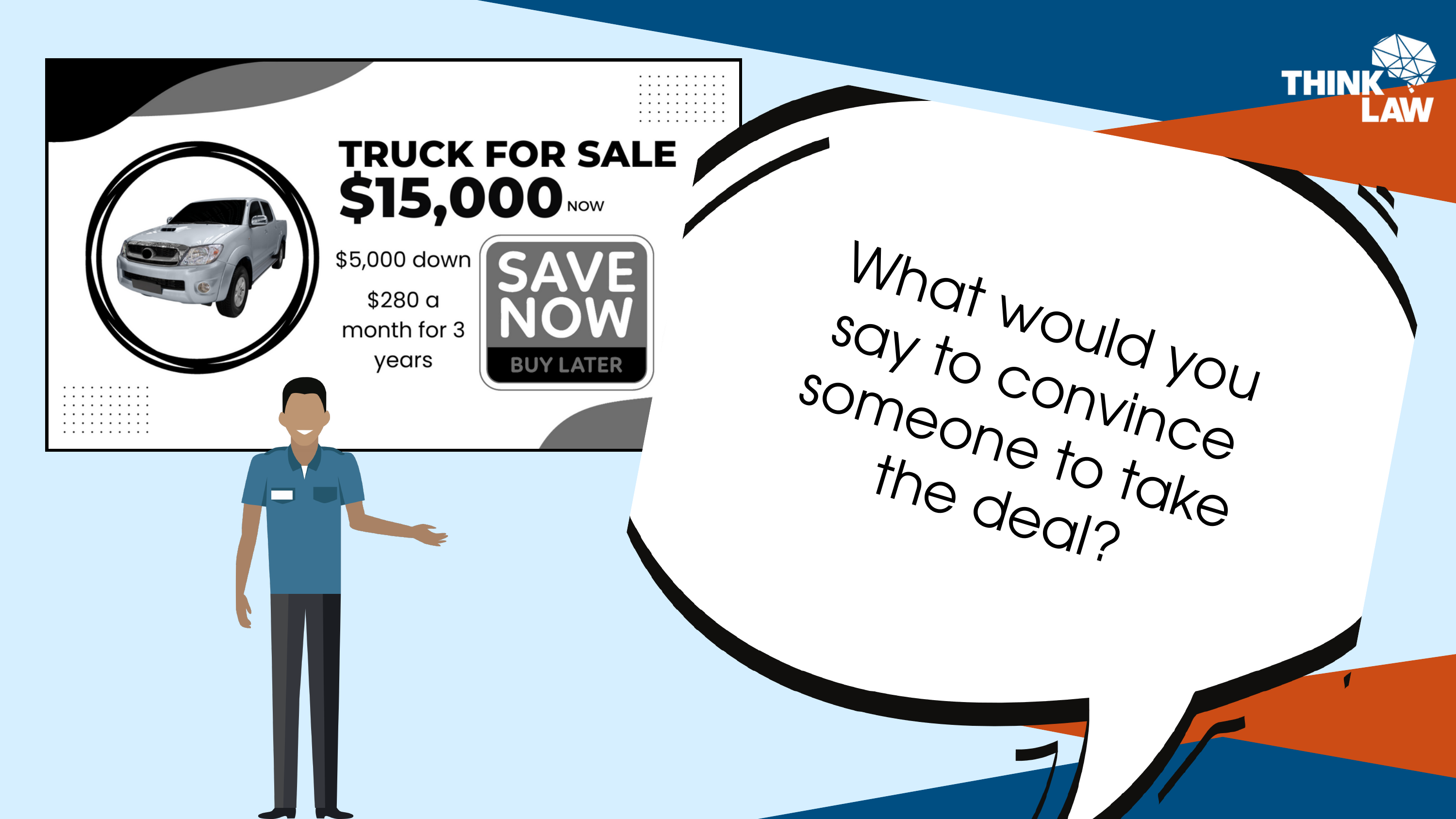

What would you say to convince someone to take the deal?